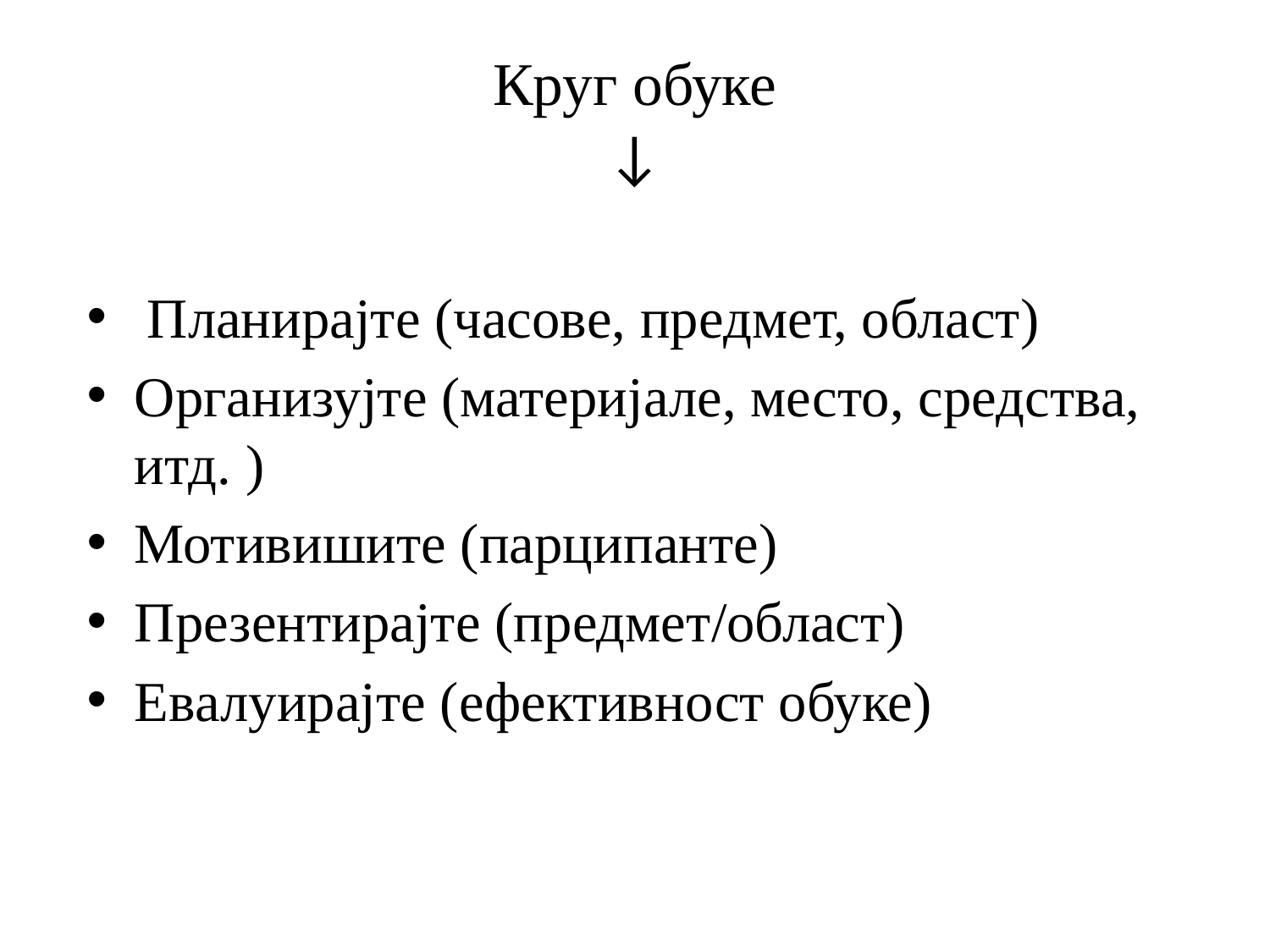

# Круг обуке ↓
 Планирајте (часове, предмет, област)
Организујте (материјале, место, средства, итд. )
Мотивишите (парципанте)
Презентирајте (предмет/област)
Евалуирајте (ефективност обуке)